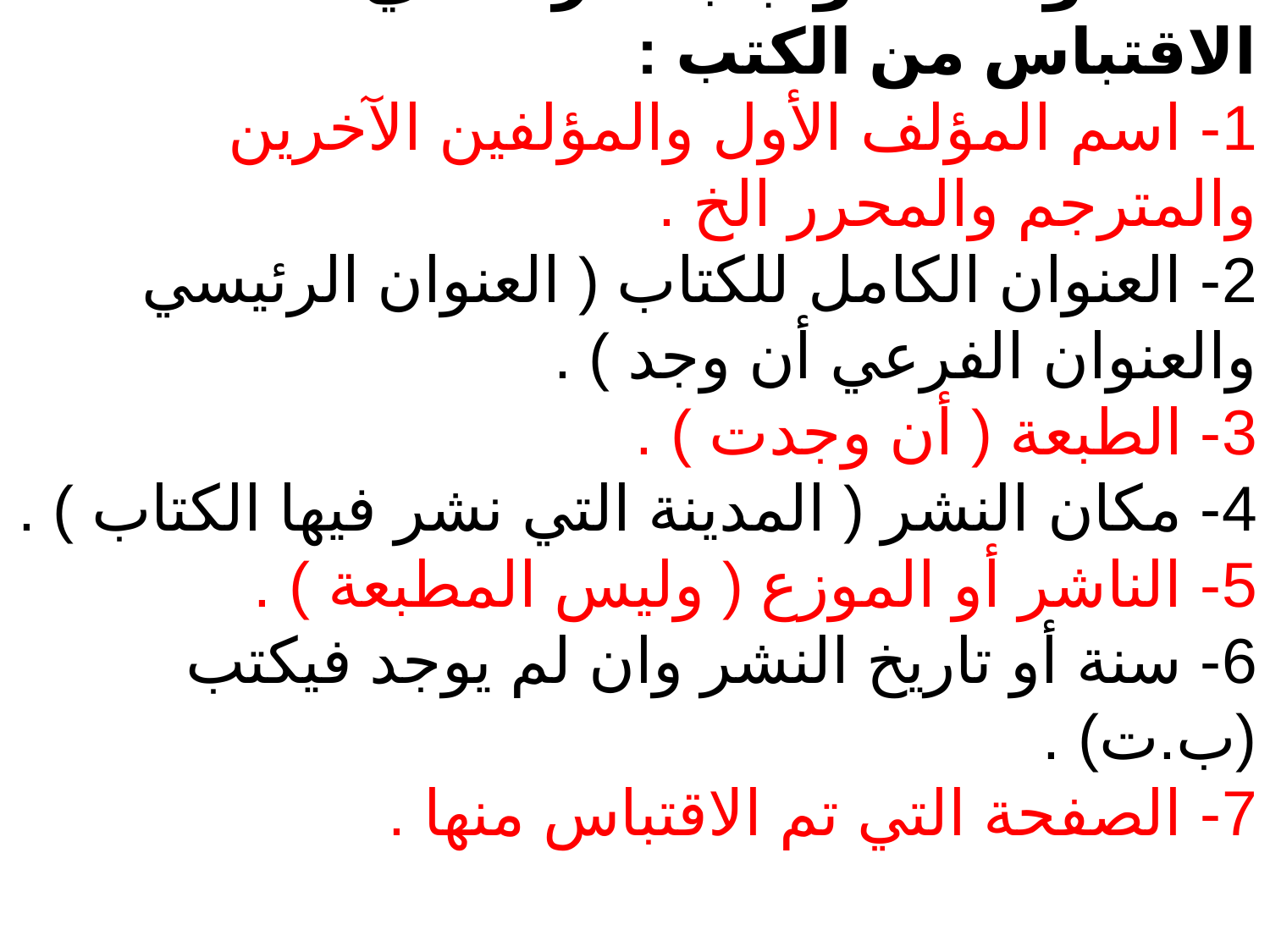

المعلومات الواجب ذكرها في حالة الاقتباس من الكتب :
1- اسم المؤلف الأول والمؤلفين الآخرين والمترجم والمحرر الخ .
2- العنوان الكامل للكتاب ( العنوان الرئيسي والعنوان الفرعي أن وجد ) .
3- الطبعة ( أن وجدت ) .
4- مكان النشر ( المدينة التي نشر فيها الكتاب ) .
5- الناشر أو الموزع ( وليس المطبعة ) .
6- سنة أو تاريخ النشر وان لم يوجد فيكتب (ب.ت) .
7- الصفحة التي تم الاقتباس منها .